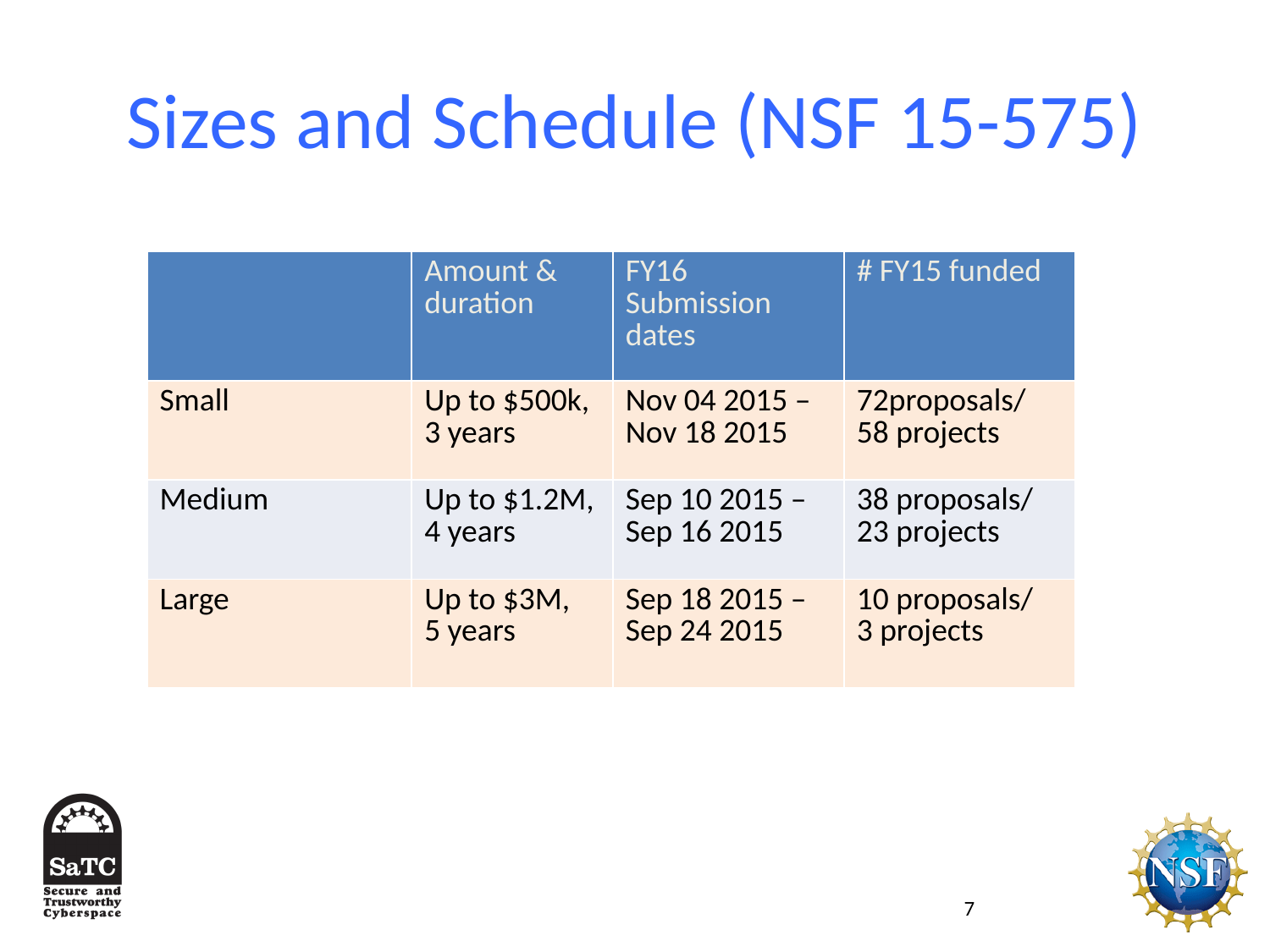

# Sizes and Schedule (NSF 15-575)
|  | Amount & duration | FY16 Submission dates | # FY15 funded |
| --- | --- | --- | --- |
| Small | Up to $500k, 3 years | Nov 04 2015 – Nov 18 2015 | 72proposals/ 58 projects |
| Medium | Up to $1.2M, 4 years | Sep 10 2015 – Sep 16 2015 | 38 proposals/ 23 projects |
| Large | Up to $3M, 5 years | Sep 18 2015 – Sep 24 2015 | 10 proposals/ 3 projects |
7